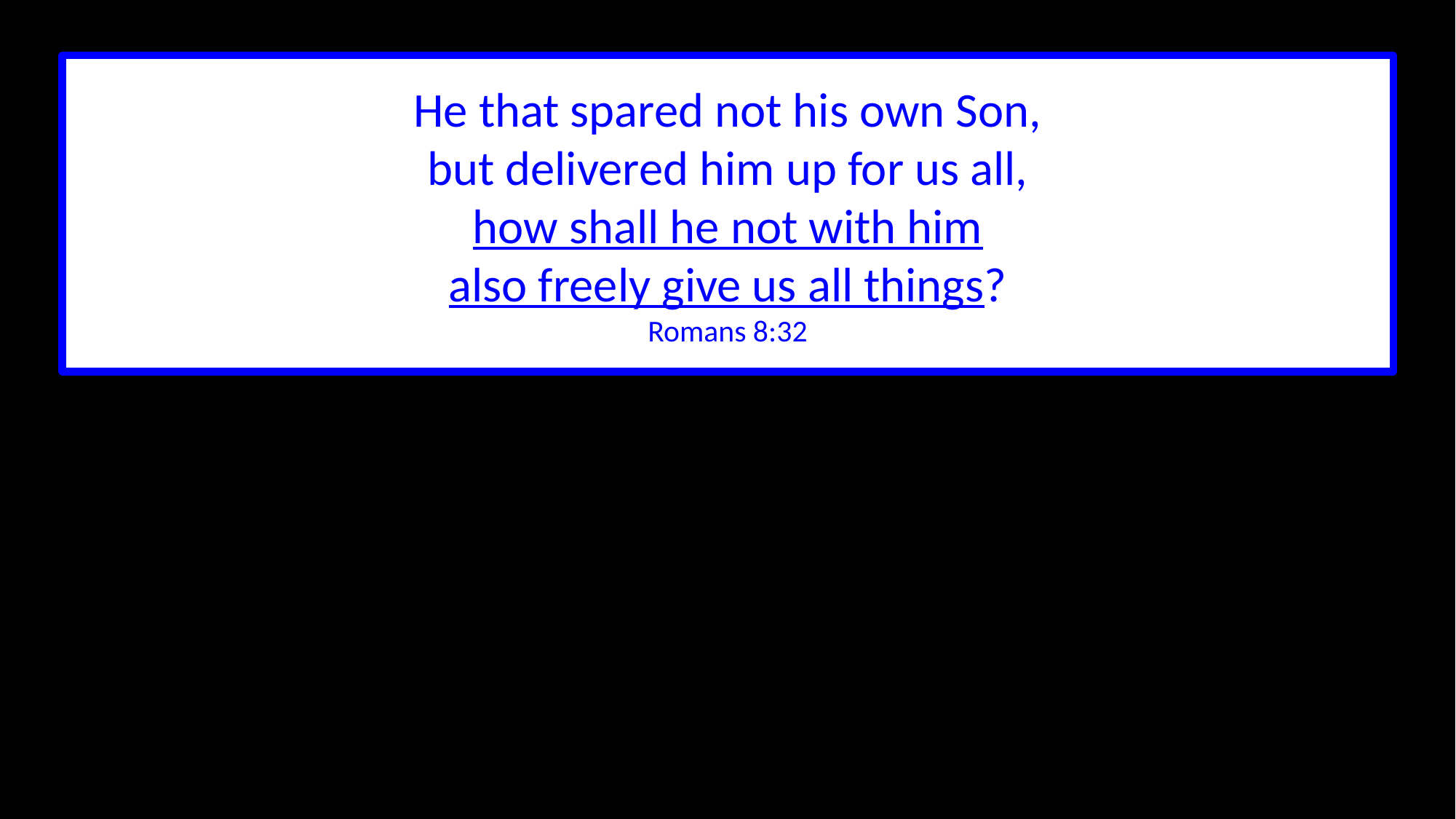

He that spared not his own Son,
but delivered him up for us all,
how shall he not with him
also freely give us all things?
Romans 8:32